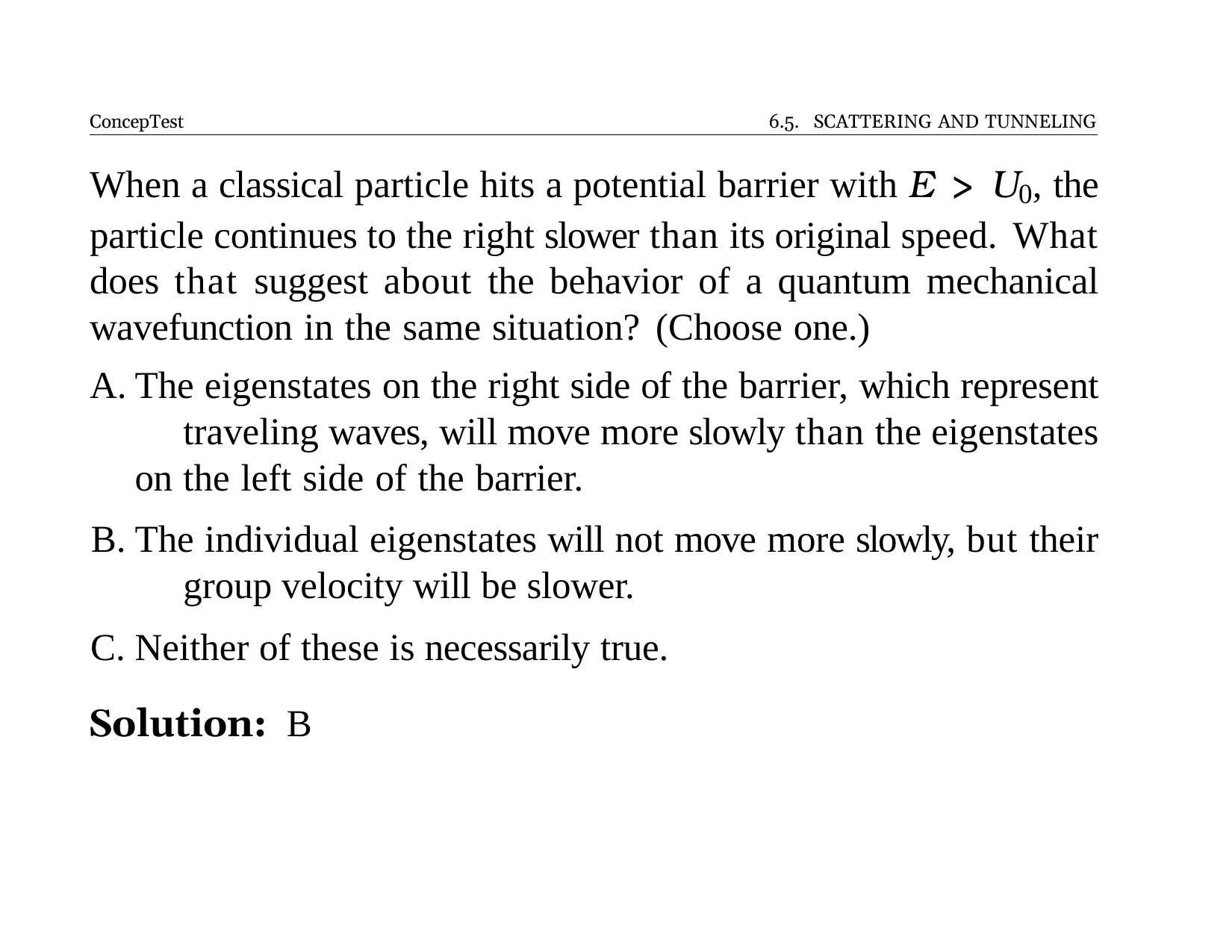

ConcepTest	6.5.  SCATTERING AND TUNNELING

# When a classical particle hits a potential barrier with E > U0, the particle continues to the right slower than its original speed. What does that suggest about the behavior of a quantum mechanical wavefunction in the same situation? (Choose one.)
The eigenstates on the right side of the barrier, which represent 	traveling waves, will move more slowly than the eigenstates on 	the left side of the barrier.
The individual eigenstates will not move more slowly, but their 	group velocity will be slower.
Neither of these is necessarily true.
Solution:	B